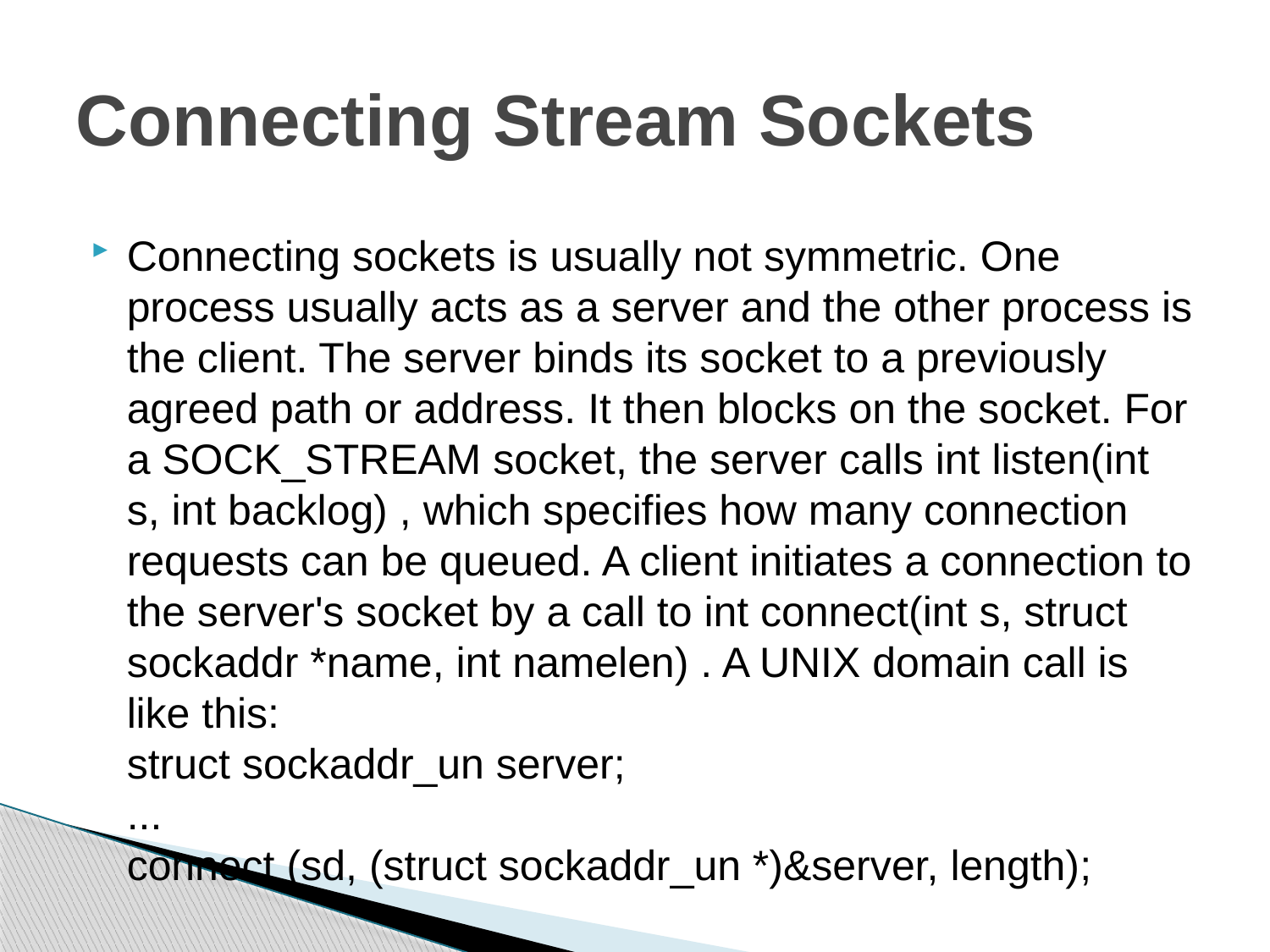

# Connecting Stream Sockets
Connecting sockets is usually not symmetric. One process usually acts as a server and the other process is the client. The server binds its socket to a previously agreed path or address. It then blocks on the socket. For a SOCK_STREAM socket, the server calls int listen(int s, int backlog) , which specifies how many connection requests can be queued. A client initiates a connection to the server's socket by a call to int connect(int s, struct sockaddr *name, int namelen) . A UNIX domain call is like this:
struct sockaddr_un server;
...
connect (sd, (struct sockaddr_un *)&server, length);